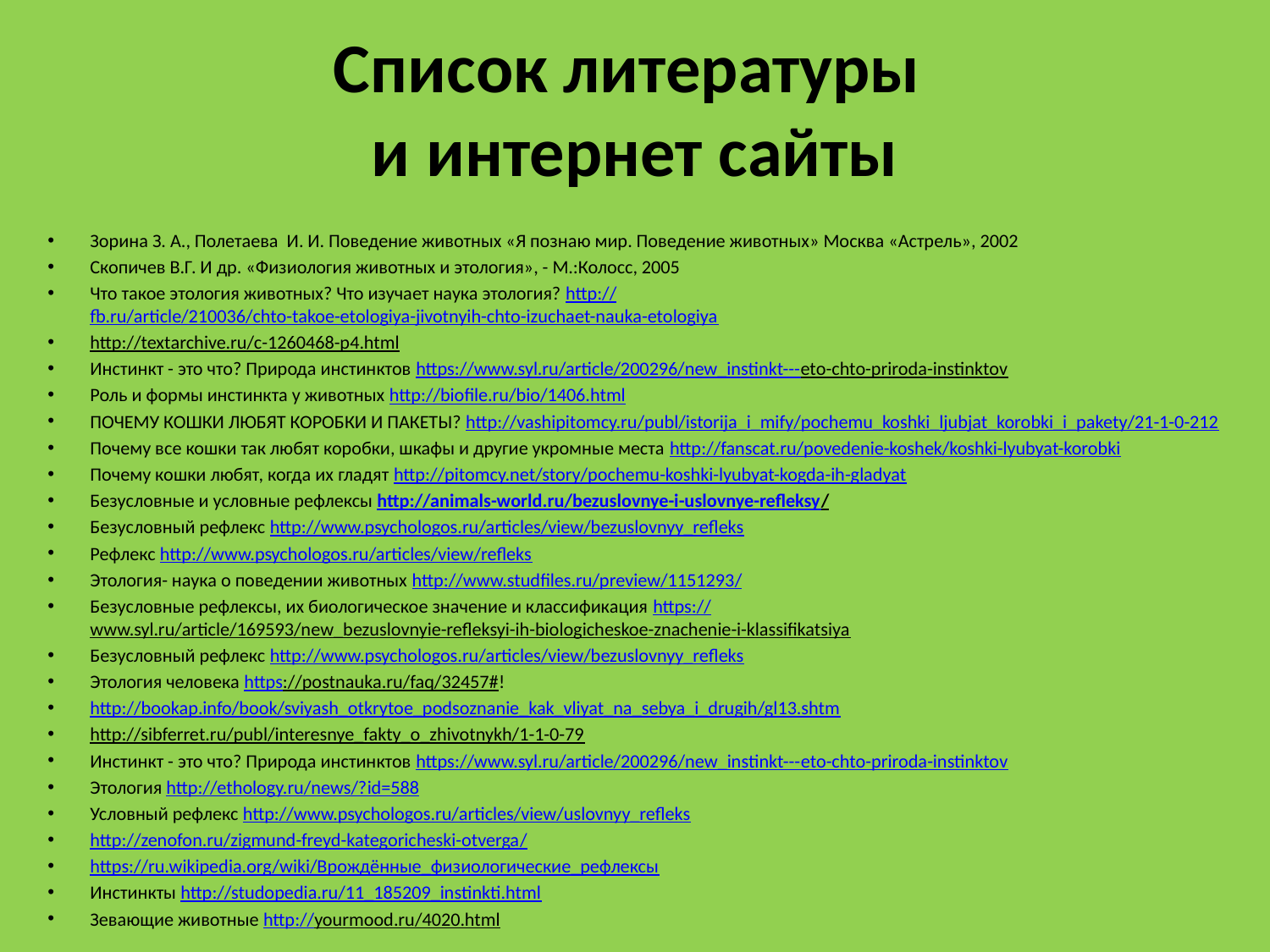

# Список литературы и интернет сайты
Зорина З. А., Полетаева  И. И. Поведение животных «Я познаю мир. Поведение животных» Москва «Астрель», 2002
Скопичев В.Г. И др. «Физиология животных и этология», - М.:Колосс, 2005
Что такое этология животных? Что изучает наука этология? http://fb.ru/article/210036/chto-takoe-etologiya-jivotnyih-chto-izuchaet-nauka-etologiya
http://textarchive.ru/c-1260468-p4.html
Инстинкт - это что? Природа инстинктов https://www.syl.ru/article/200296/new_instinkt---eto-chto-priroda-instinktov
Роль и формы инстинкта у животных http://biofile.ru/bio/1406.html
ПОЧЕМУ КОШКИ ЛЮБЯТ КОРОБКИ И ПАКЕТЫ? http://vashipitomcy.ru/publ/istorija_i_mify/pochemu_koshki_ljubjat_korobki_i_pakety/21-1-0-212
Почему все кошки так любят коробки, шкафы и другие укромные места http://fanscat.ru/povedenie-koshek/koshki-lyubyat-korobki
Почему кошки любят, когда их гладят http://pitomcy.net/story/pochemu-koshki-lyubyat-kogda-ih-gladyat
Безусловные и условные рефлексы http://animals-world.ru/bezuslovnye-i-uslovnye-refleksy/
Безусловный рефлекс http://www.psychologos.ru/articles/view/bezuslovnyy_refleks
Рефлекс http://www.psychologos.ru/articles/view/refleks
Этология- наука о поведении животных http://www.studfiles.ru/preview/1151293/
Безусловные рефлексы, их биологическое значение и классификация https://www.syl.ru/article/169593/new_bezuslovnyie-refleksyi-ih-biologicheskoe-znachenie-i-klassifikatsiya
Безусловный рефлекс http://www.psychologos.ru/articles/view/bezuslovnyy_refleks
Этология человека https://postnauka.ru/faq/32457#!
http://bookap.info/book/sviyash_otkrytoe_podsoznanie_kak_vliyat_na_sebya_i_drugih/gl13.shtm
http://sibferret.ru/publ/interesnye_fakty_o_zhivotnykh/1-1-0-79
Инстинкт - это что? Природа инстинктов https://www.syl.ru/article/200296/new_instinkt---eto-chto-priroda-instinktov
Этология http://ethology.ru/news/?id=588
Условный рефлекс http://www.psychologos.ru/articles/view/uslovnyy_refleks
http://zenofon.ru/zigmund-freyd-kategoricheski-otverga/
https://ru.wikipedia.org/wiki/Врождённые_физиологические_рефлексы
Инстинкты http://studopedia.ru/11_185209_instinkti.html
Зевающие животные http://yourmood.ru/4020.html